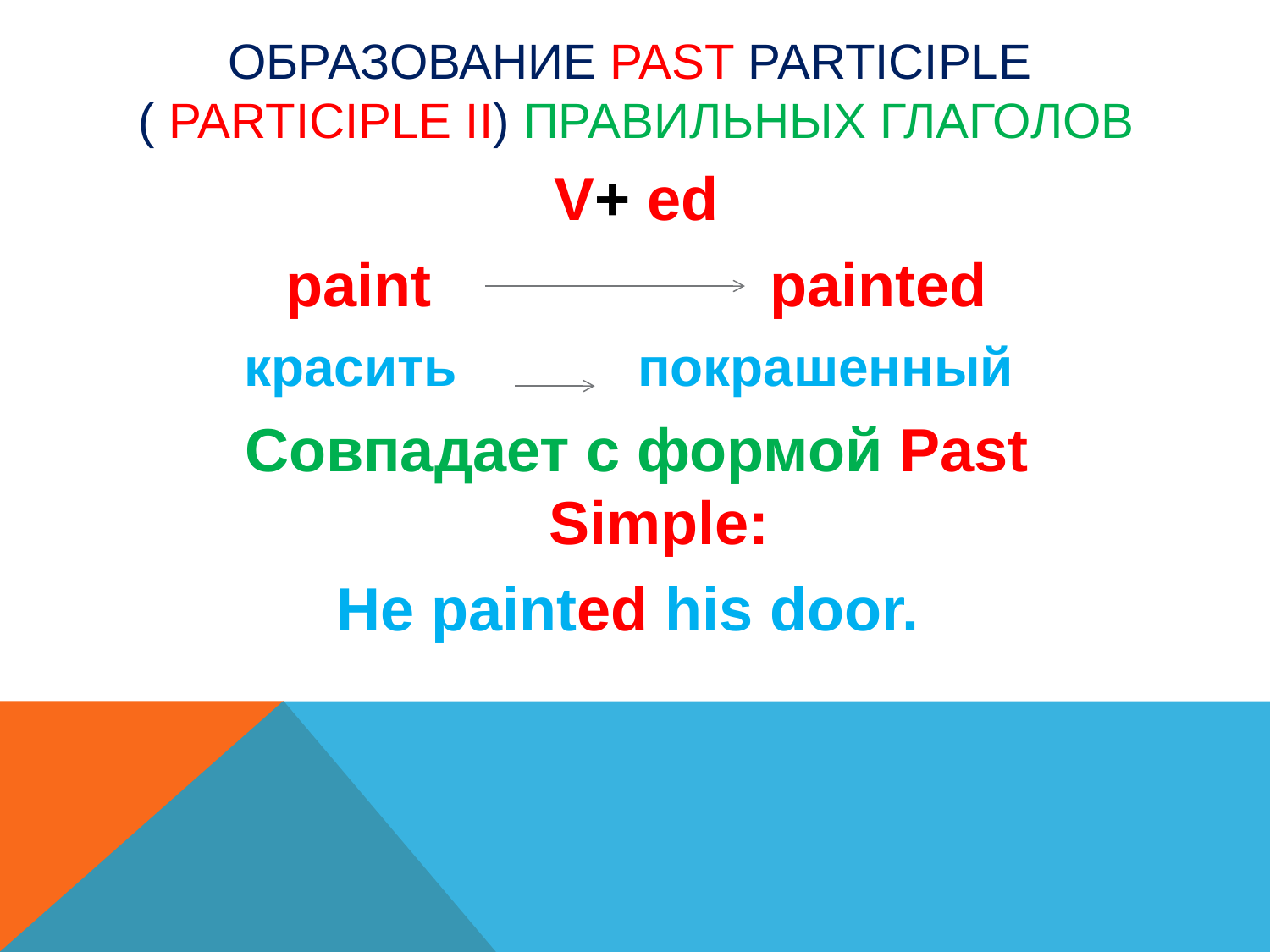

# Образование Past Participle ( Participle II) правильных глаголов
V+ ed
paint                    painted
красить            покрашенный
Совпадает с формой Past Simple:
He painted his door.